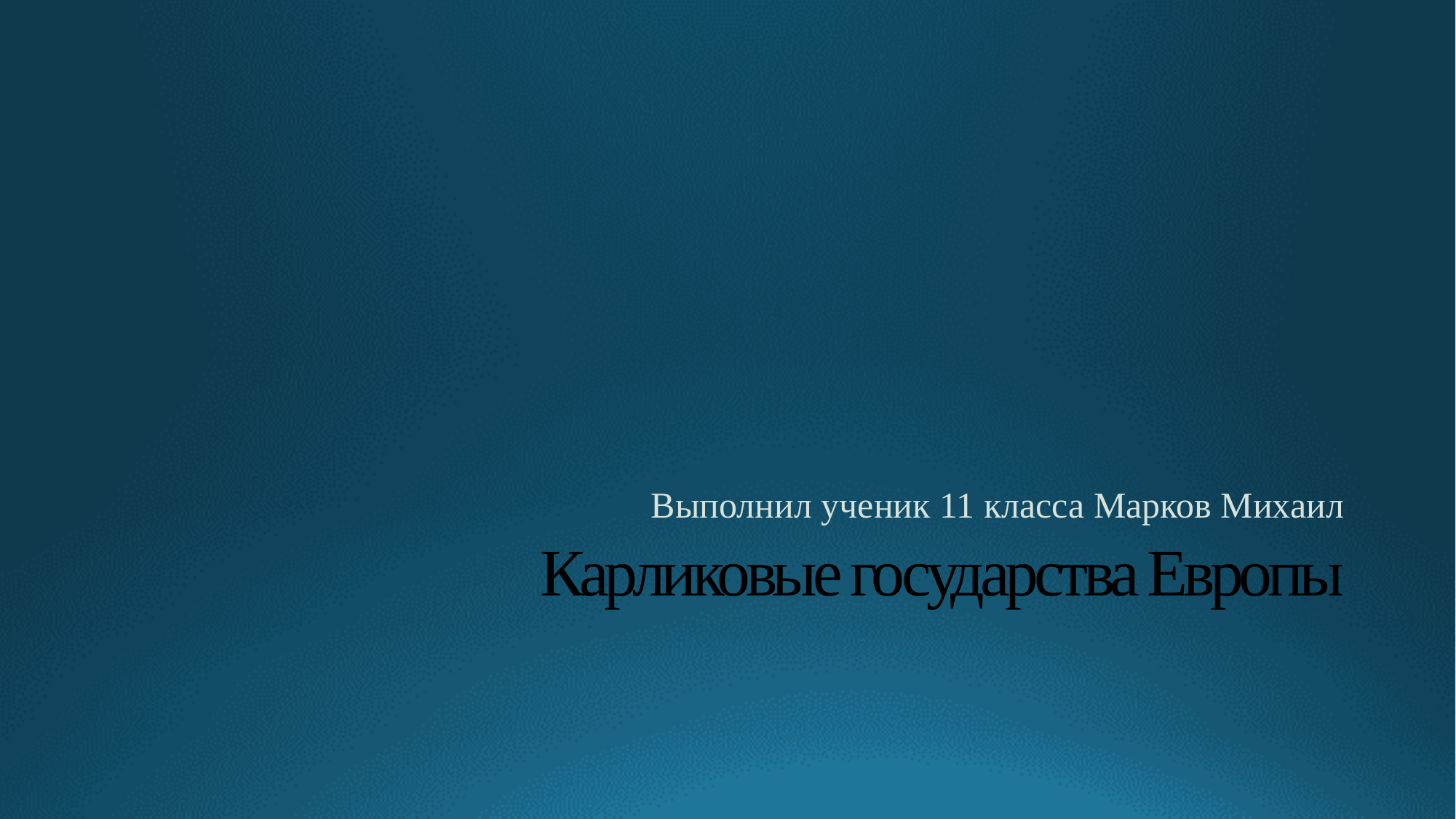

Выполнил ученик 11 класса Марков Михаил
# Карликовые государства Европы